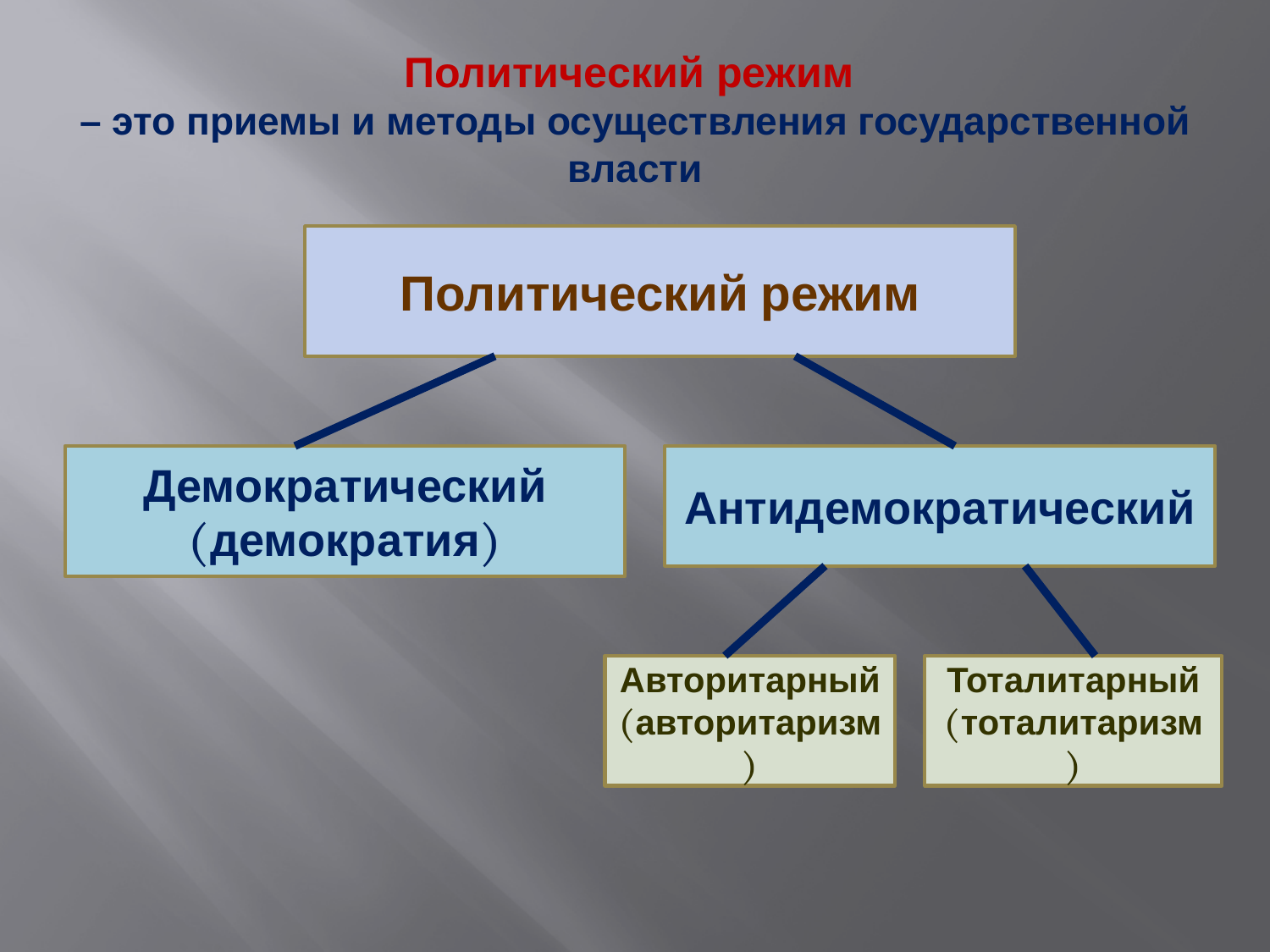

# Политический режим – это приемы и методы осуществления государственной власти
Политический режим

Демократический (демократия)
Антидемократический
Авторитарный (авторитаризм)
Тоталитарный (тоталитаризм)